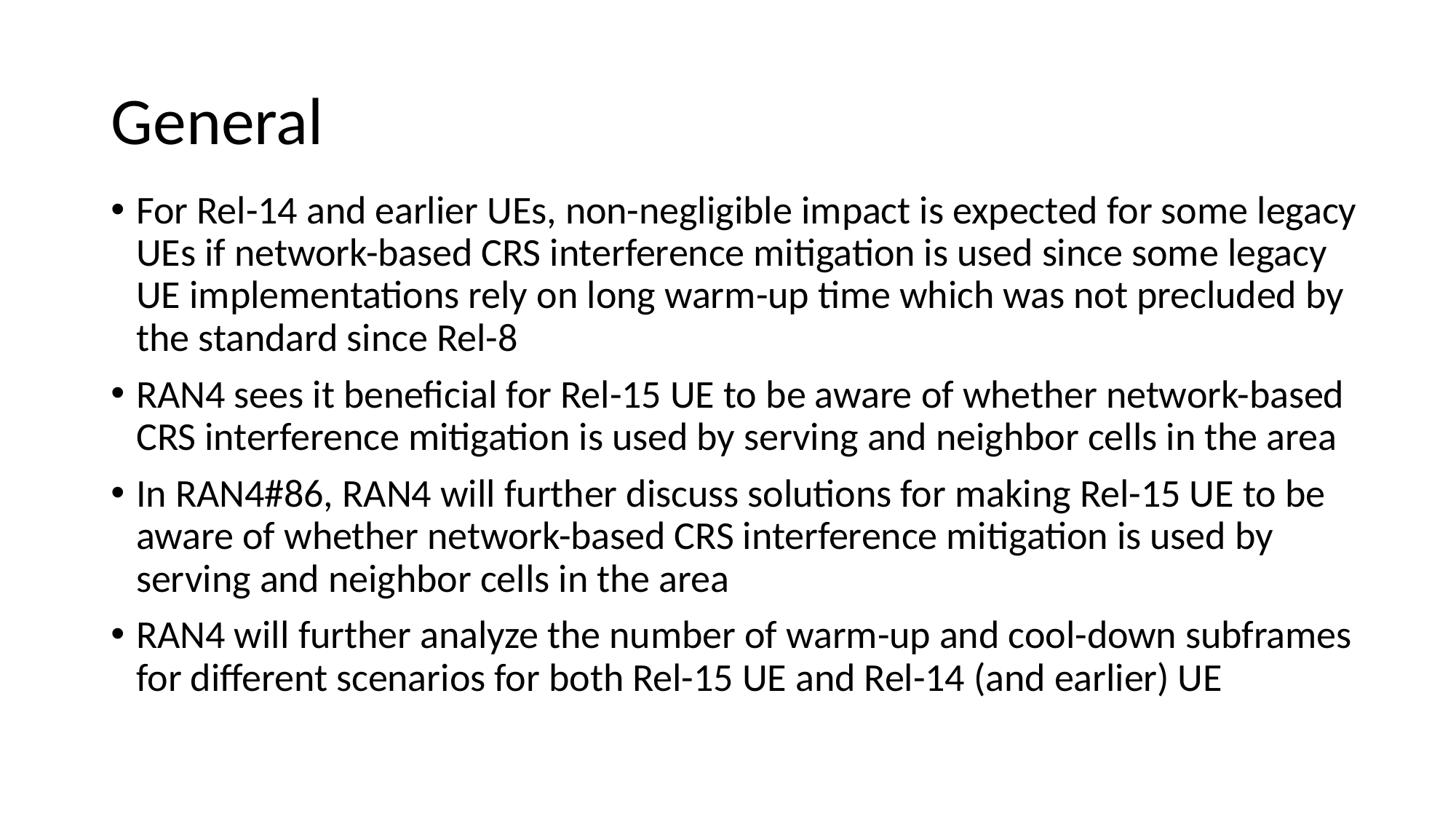

# General
For Rel-14 and earlier UEs, non-negligible impact is expected for some legacy UEs if network-based CRS interference mitigation is used since some legacy UE implementations rely on long warm-up time which was not precluded by the standard since Rel-8
RAN4 sees it beneficial for Rel-15 UE to be aware of whether network-based CRS interference mitigation is used by serving and neighbor cells in the area
In RAN4#86, RAN4 will further discuss solutions for making Rel-15 UE to be aware of whether network-based CRS interference mitigation is used by serving and neighbor cells in the area
RAN4 will further analyze the number of warm-up and cool-down subframes for different scenarios for both Rel-15 UE and Rel-14 (and earlier) UE